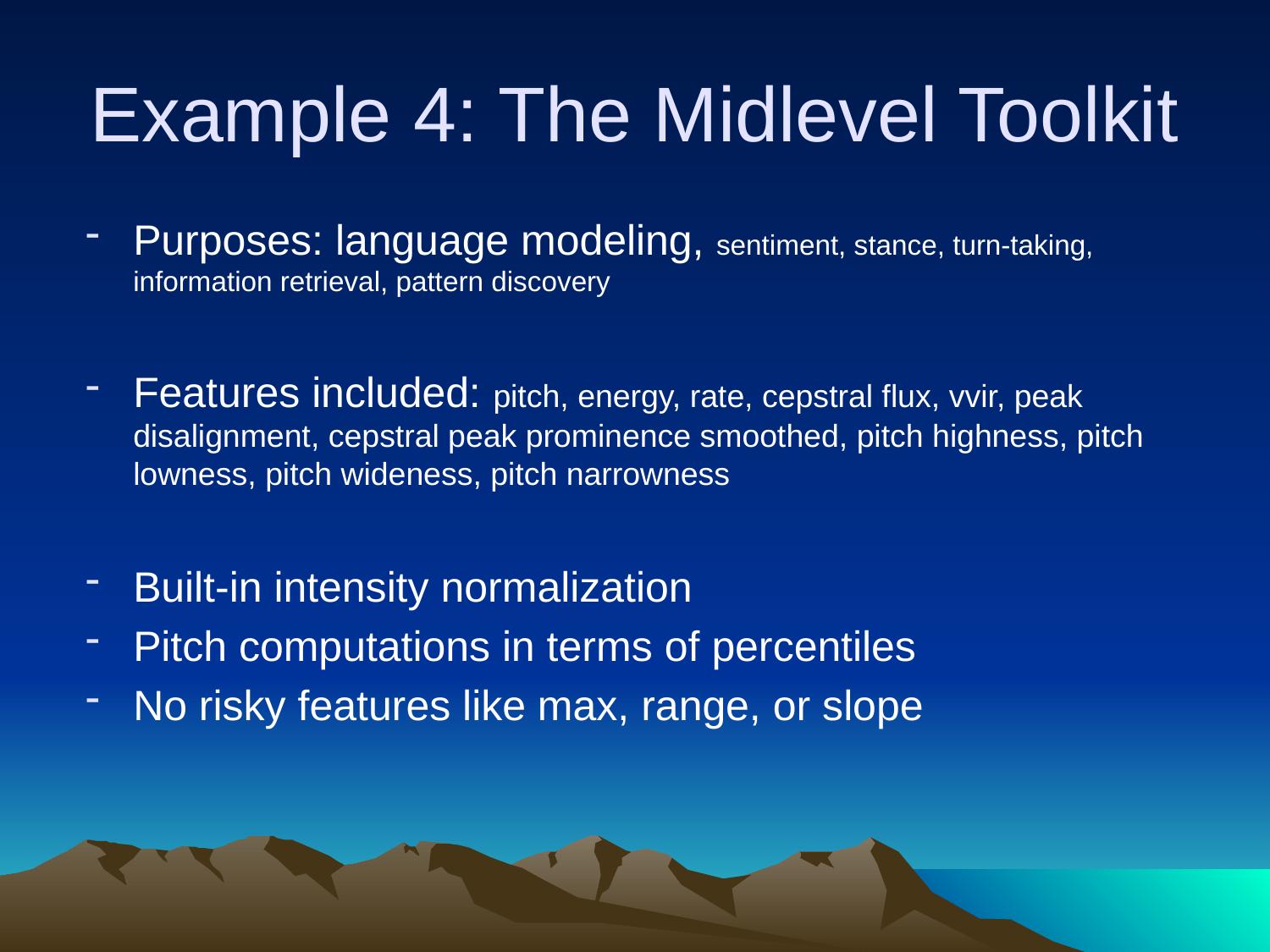

# Example 4: The Midlevel Toolkit
Purposes: language modeling, sentiment, stance, turn-taking, information retrieval, pattern discovery

Features included: pitch, energy, rate, cepstral flux, vvir, peak disalignment, cepstral peak prominence smoothed, pitch highness, pitch lowness, pitch wideness, pitch narrowness

Built-in intensity normalization
Pitch computations in terms of percentiles
No risky features like max, range, or slope